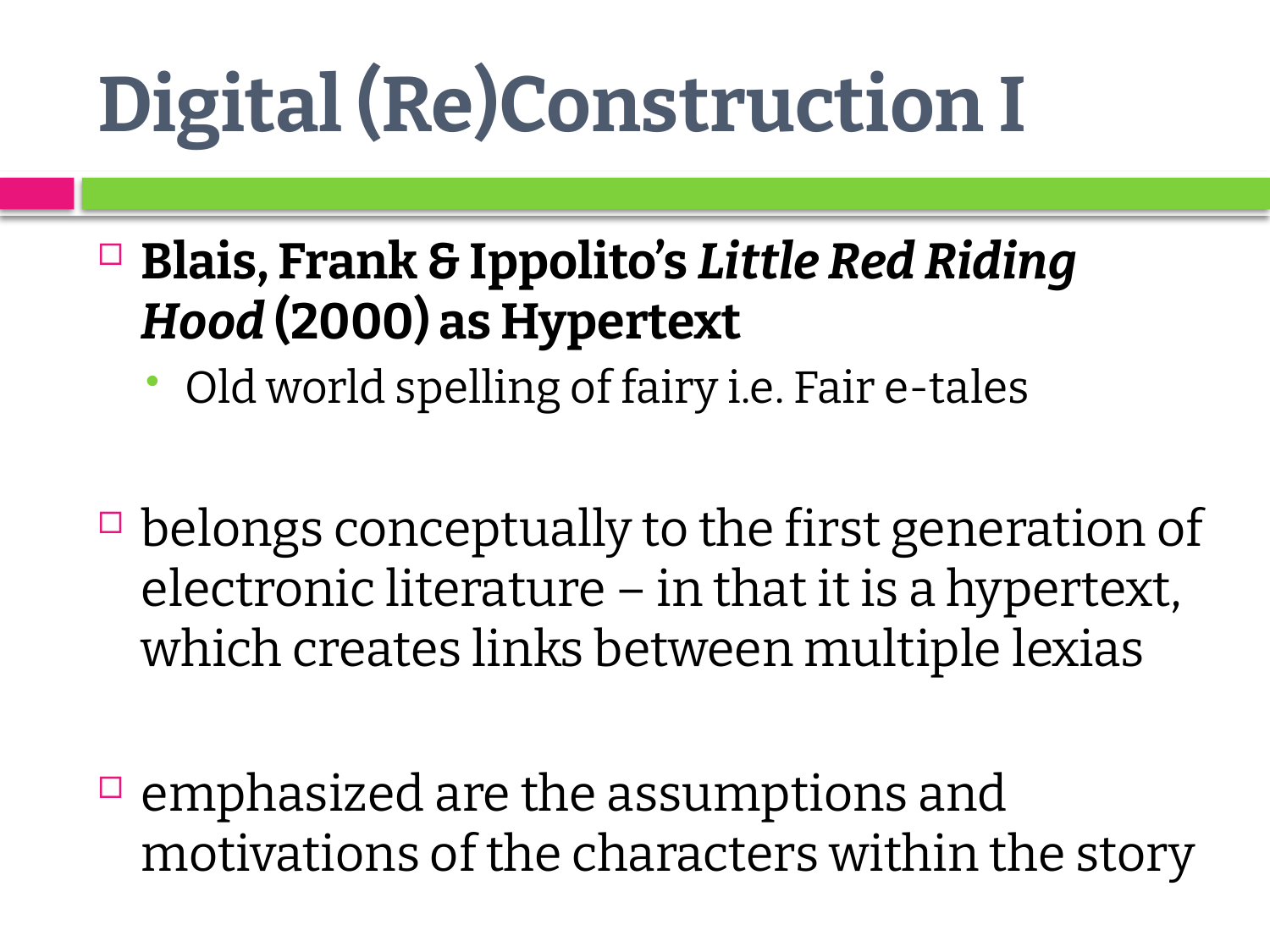

# Digital (Re)Construction I
Blais, Frank & Ippolito’s Little Red Riding Hood (2000) as Hypertext
Old world spelling of fairy i.e. Fair e-tales

belongs conceptually to the first generation of electronic literature – in that it is a hypertext, which creates links between multiple lexias

emphasized are the assumptions and motivations of the characters within the story